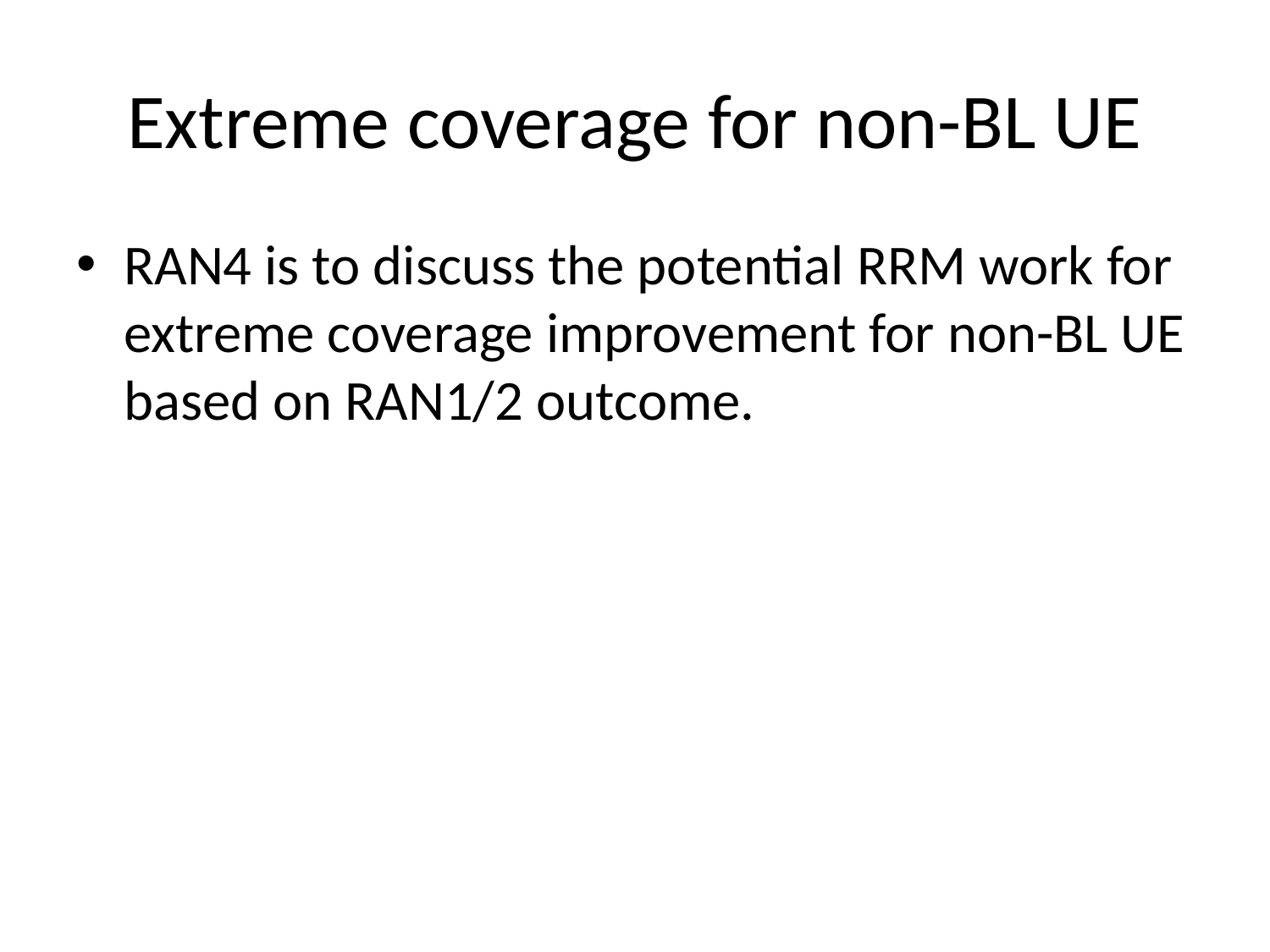

# Extreme coverage for non-BL UE
RAN4 is to discuss the potential RRM work for extreme coverage improvement for non-BL UE based on RAN1/2 outcome.